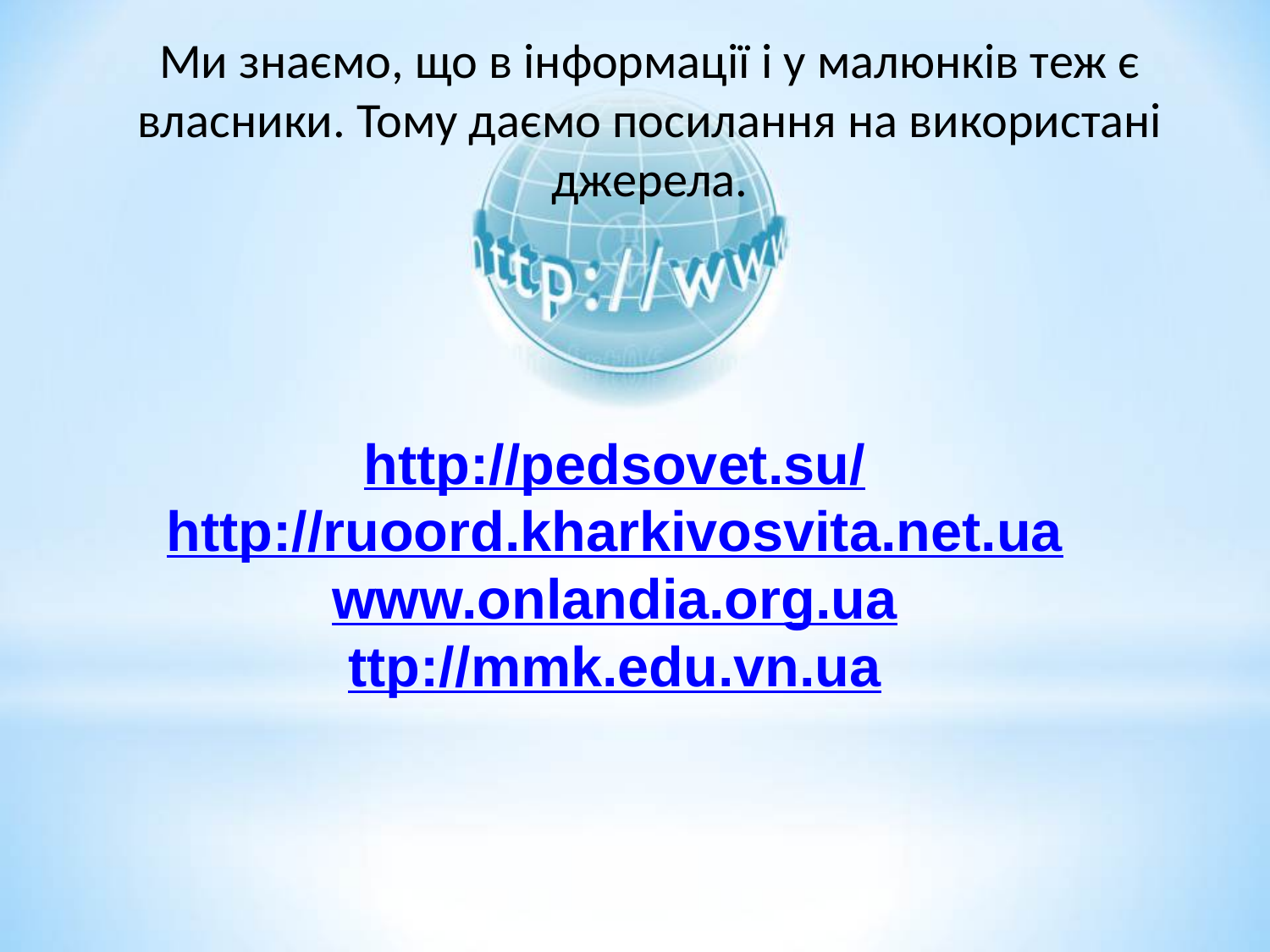

# Ми знаємо, що в інформації і у малюнків теж є власники. Тому даємо посилання на використані джерела.

http://pedsovet.su/
http://ruoord.kharkivosvita.net.ua
www.onlandia.org.ua
ttp://mmk.edu.vn.ua